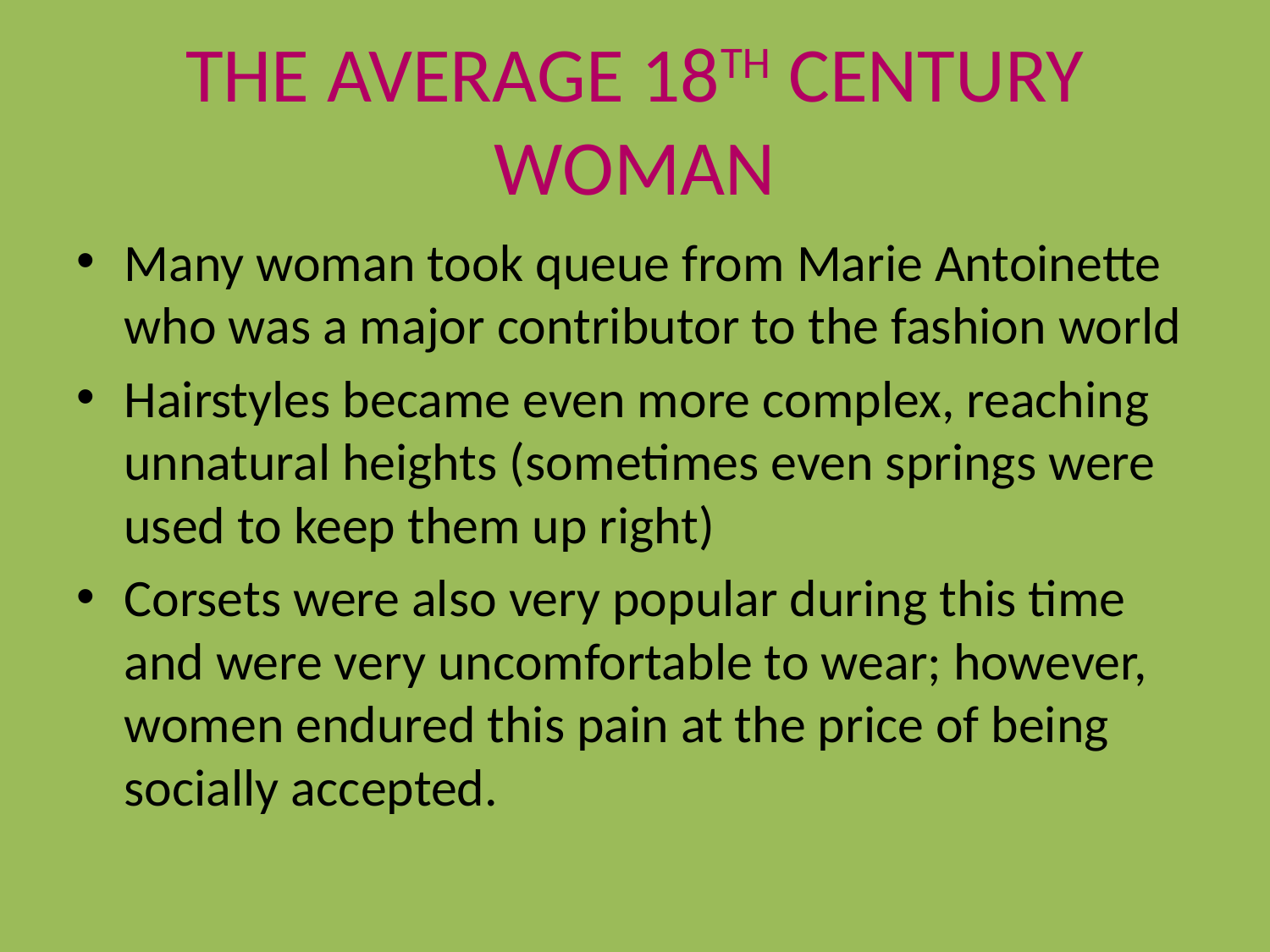

# The Average 18th Century Woman
Many woman took queue from Marie Antoinette who was a major contributor to the fashion world
Hairstyles became even more complex, reaching unnatural heights (sometimes even springs were used to keep them up right)
Corsets were also very popular during this time and were very uncomfortable to wear; however, women endured this pain at the price of being socially accepted.